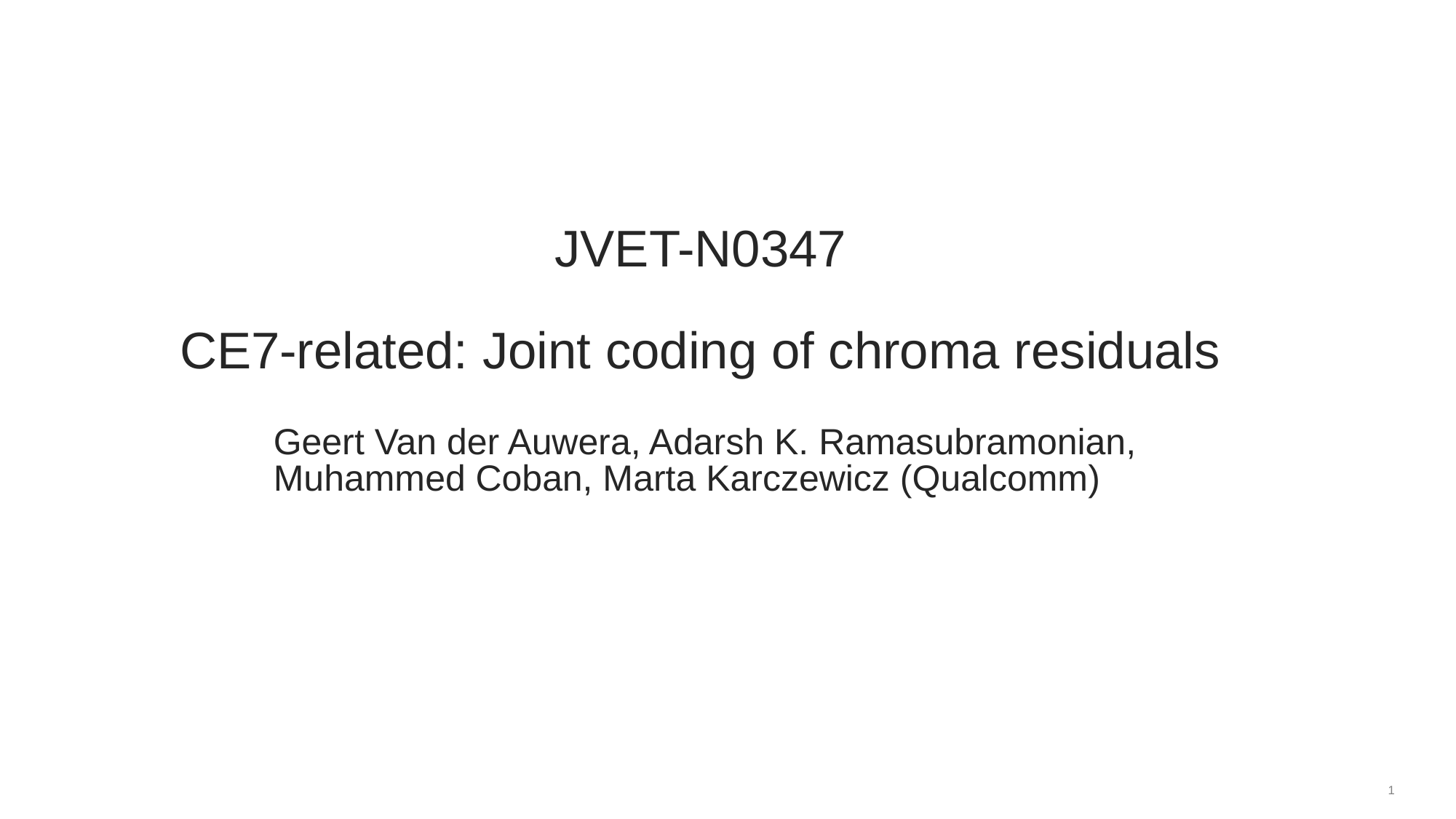

# JVET-N0347 CE7-related: Joint coding of chroma residuals
Geert Van der Auwera, Adarsh K. Ramasubramonian, Muhammed Coban, Marta Karczewicz (Qualcomm)